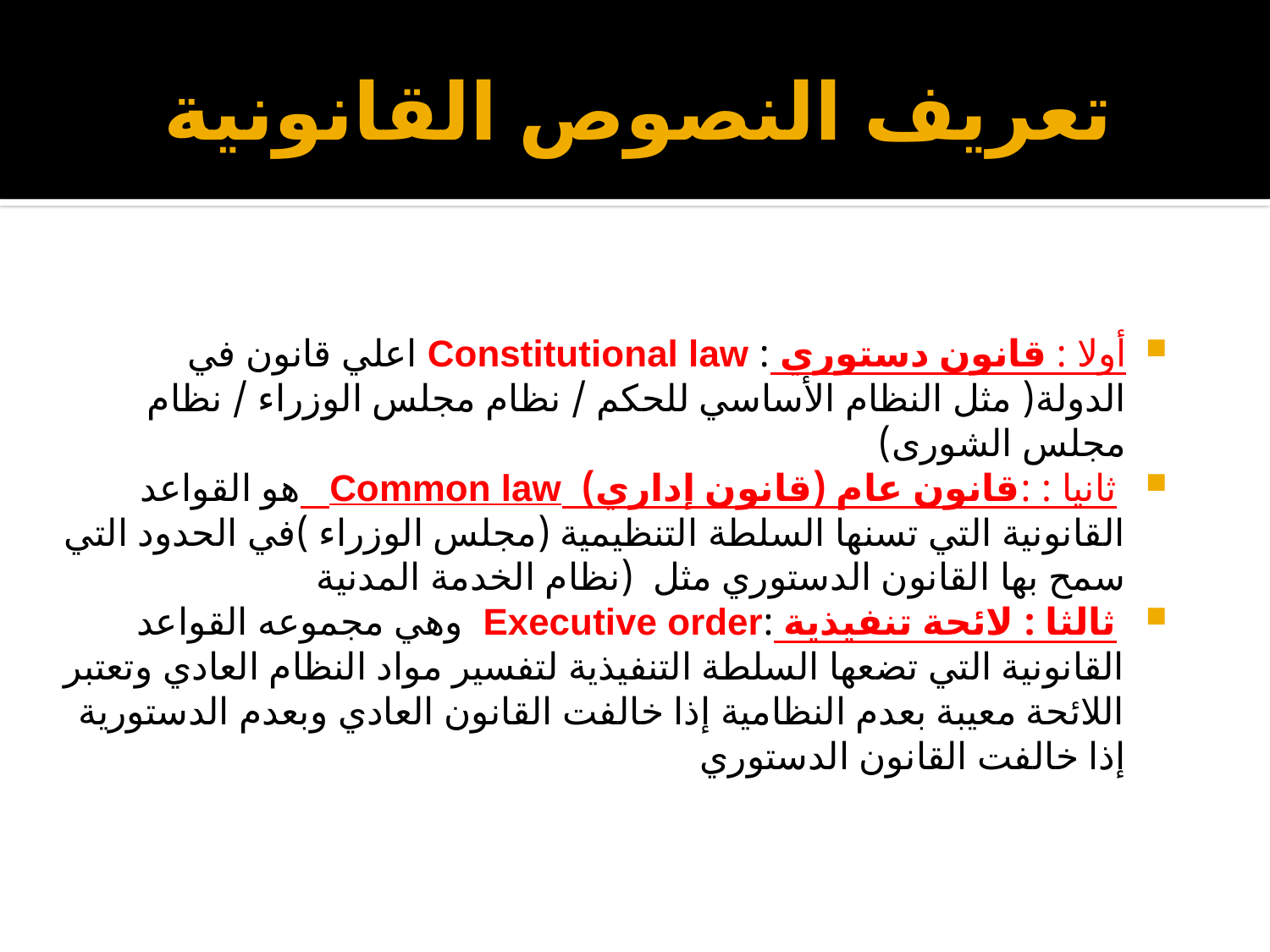

# تعريف النصوص القانونية
أولا : قانون دستوري : Constitutional law اعلي قانون في الدولة( مثل النظام الأساسي للحكم / نظام مجلس الوزراء / نظام مجلس الشورى)
 ثانيا : :قانون عام (قانون إداري)  Common law   هو القواعد القانونية التي تسنها السلطة التنظيمية (مجلس الوزراء )في الحدود التي سمح بها القانون الدستوري مثل  (نظام الخدمة المدنية
 ثالثا : لائحة تنفيذية :Executive order  وهي مجموعه القواعد القانونية التي تضعها السلطة التنفيذية لتفسير مواد النظام العادي وتعتبر اللائحة معيبة بعدم النظامية إذا خالفت القانون العادي وبعدم الدستورية إذا خالفت القانون الدستوري